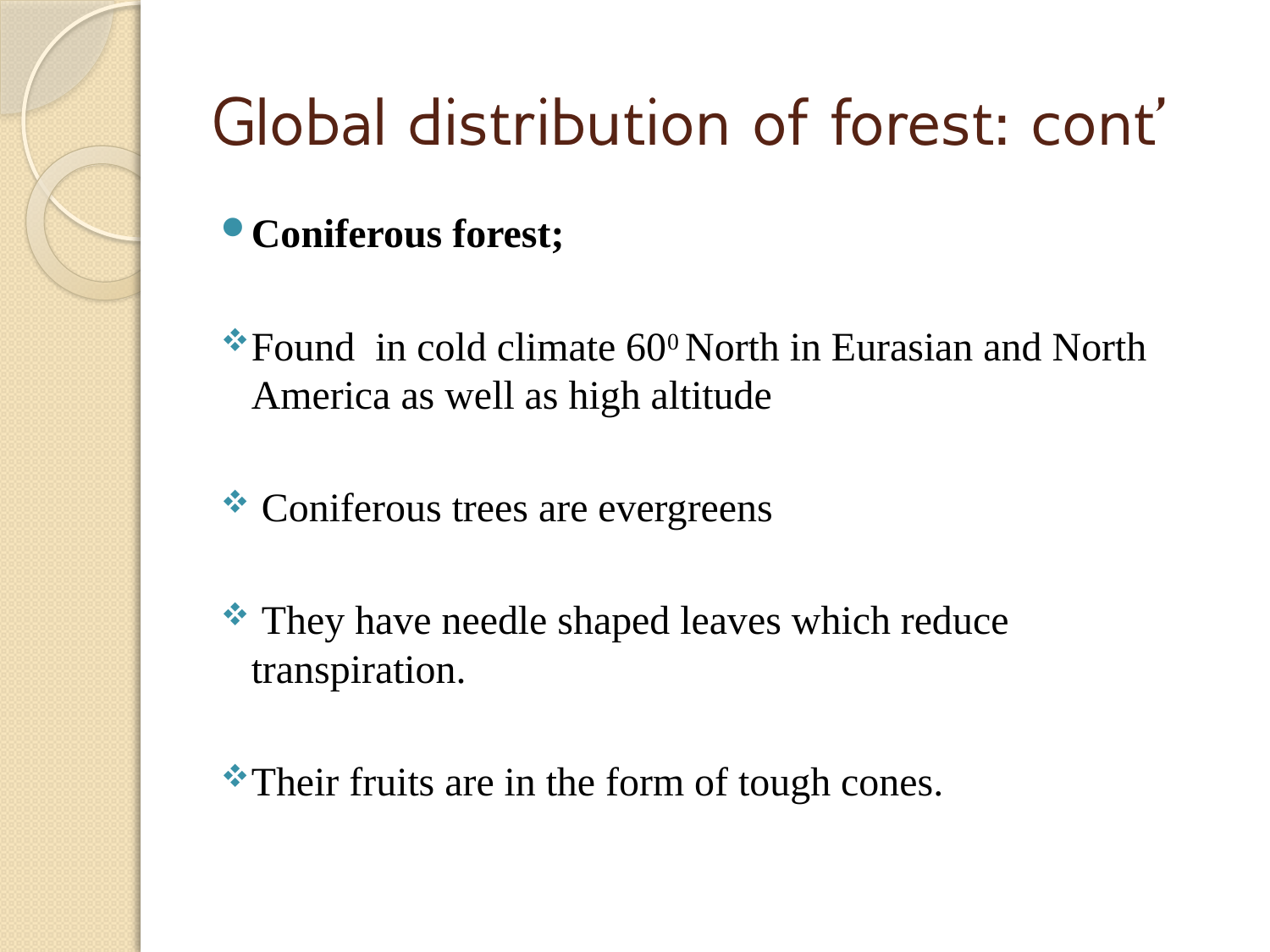

# Global distribution of forest: cont’
Coniferous forest;

Found  in cold climate 600 North in Eurasian and North America as well as high altitude

 Coniferous trees are evergreens

 They have needle shaped leaves which reduce transpiration.

Their fruits are in the form of tough cones.